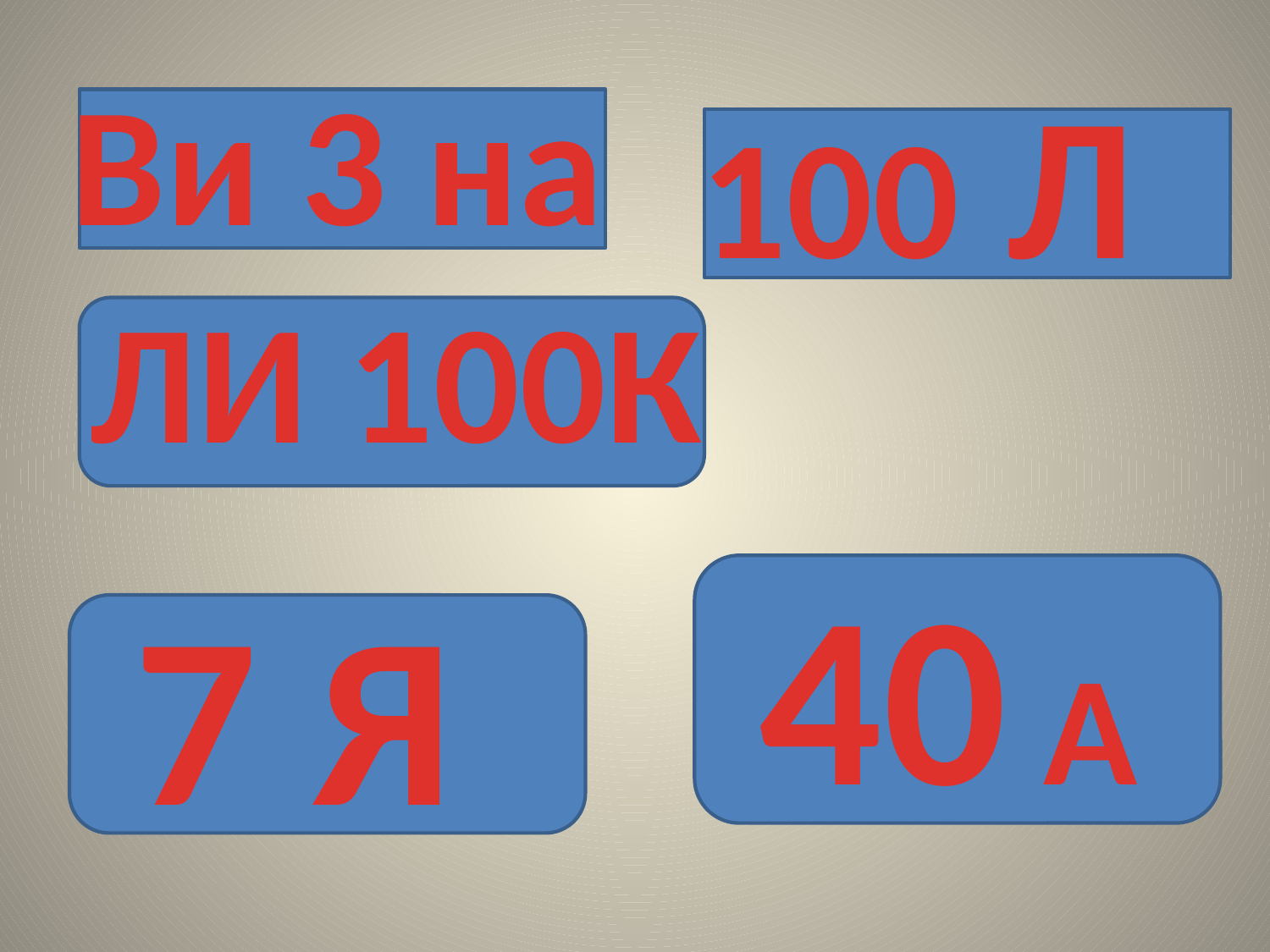

Ви 3 на
100 Л

ЛИ 100К

40 А
7 Я